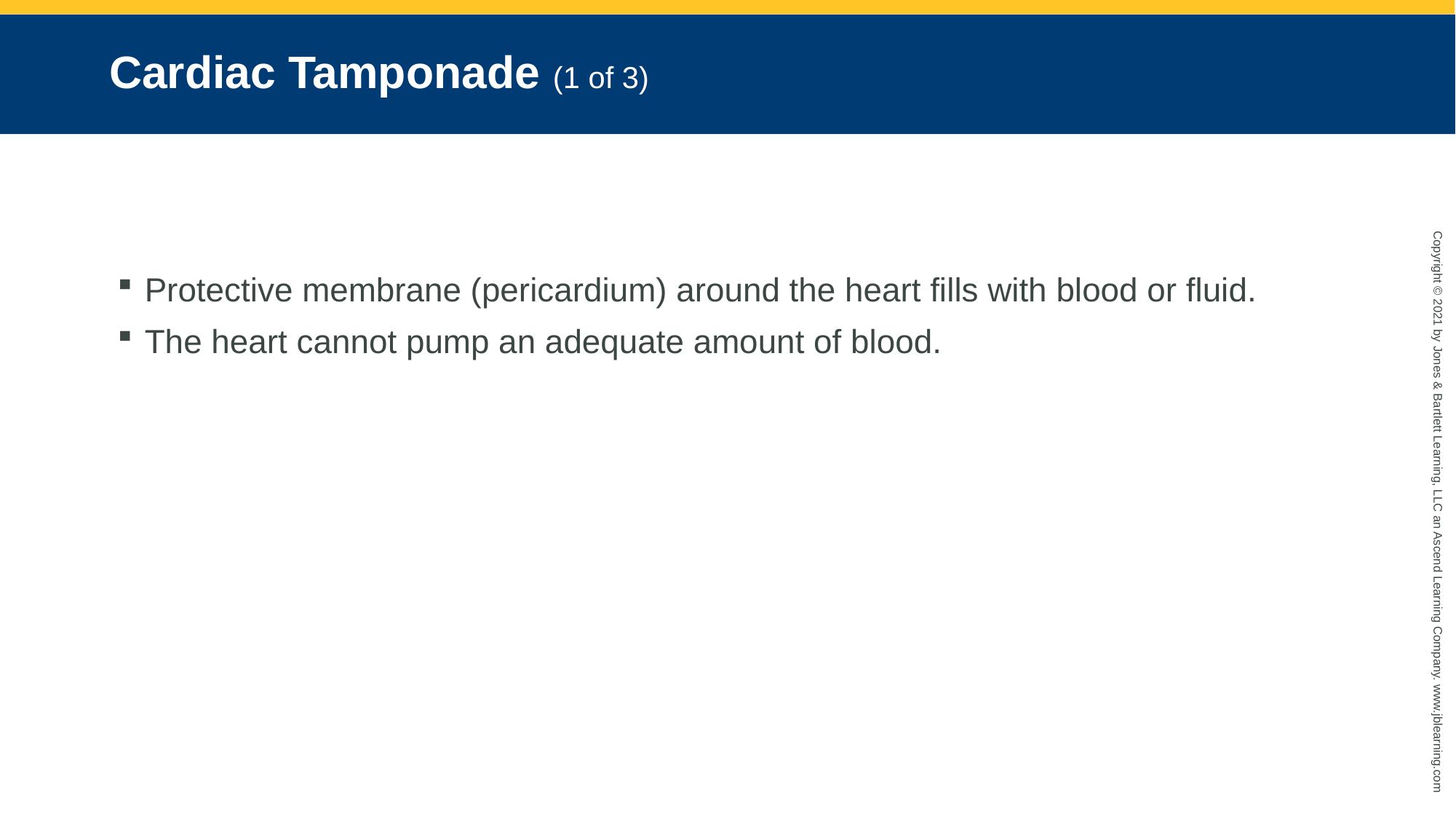

# Cardiac Tamponade (1 of 3)
Protective membrane (pericardium) around the heart fills with blood or fluid.
The heart cannot pump an adequate amount of blood.